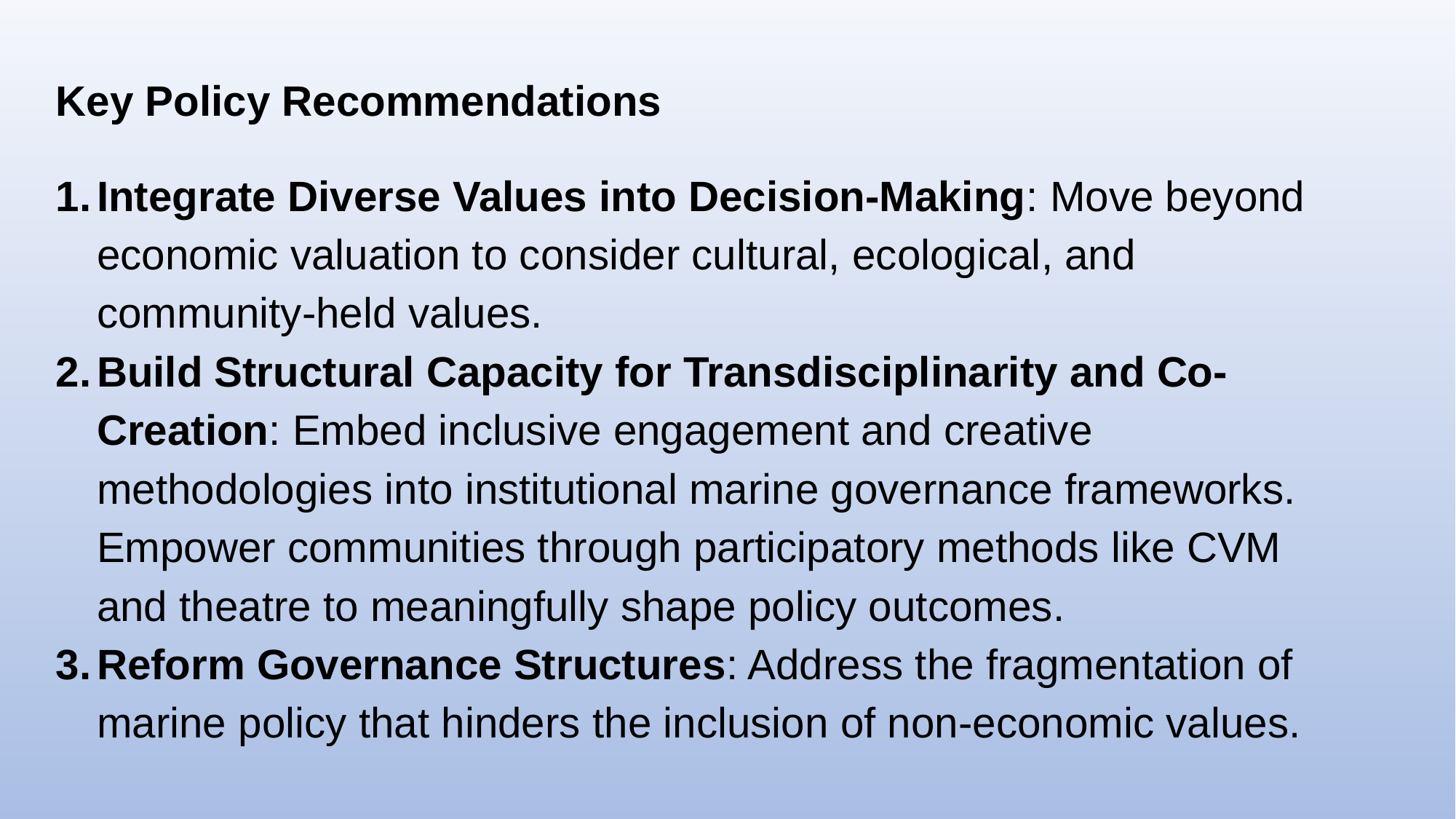

Key Policy Recommendations
Integrate Diverse Values into Decision-Making: Move beyond economic valuation to consider cultural, ecological, and community-held values.
Build Structural Capacity for Transdisciplinarity and Co-Creation: Embed inclusive engagement and creative methodologies into institutional marine governance frameworks. Empower communities through participatory methods like CVM and theatre to meaningfully shape policy outcomes.
Reform Governance Structures: Address the fragmentation of marine policy that hinders the inclusion of non-economic values.